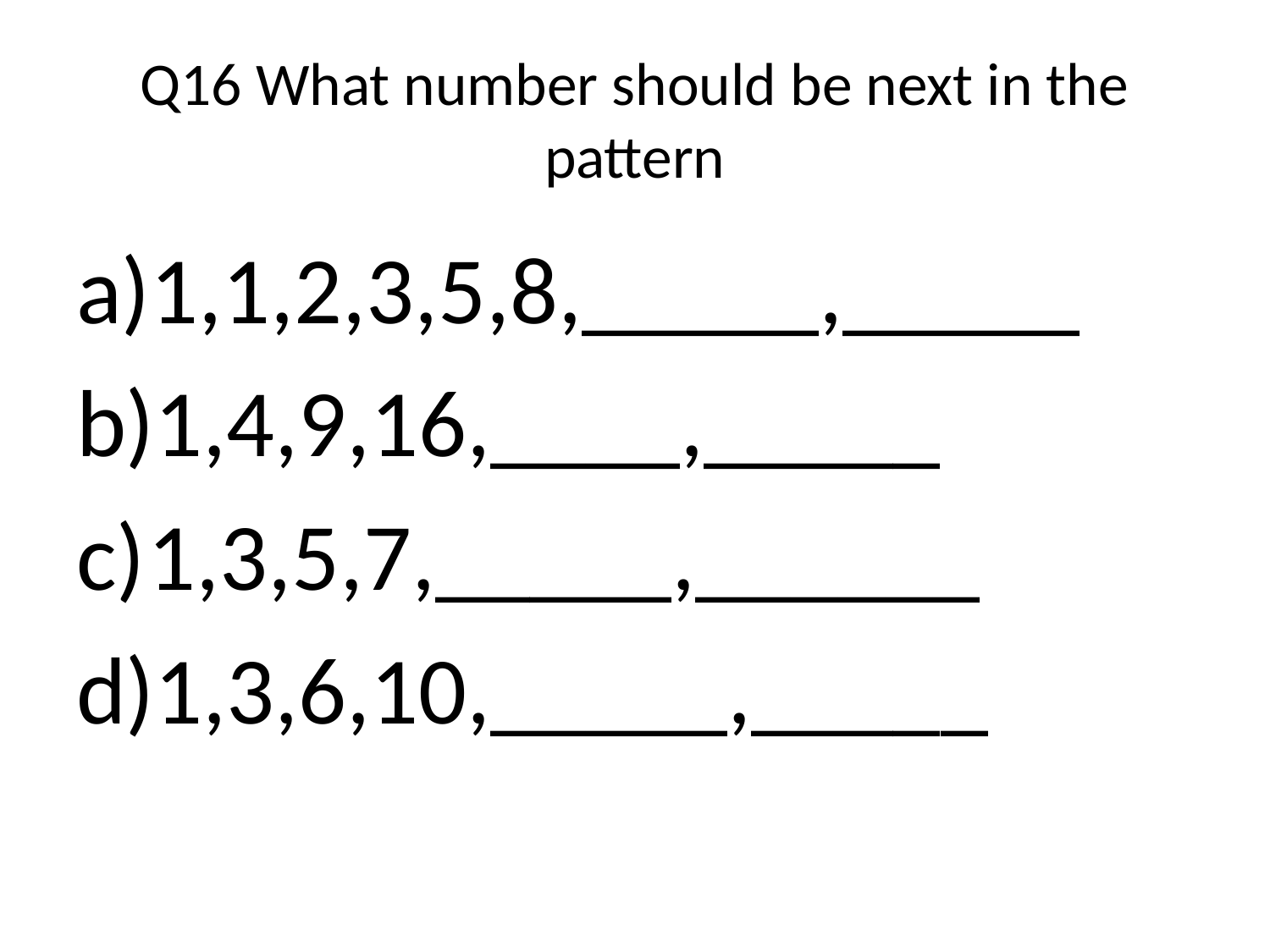

# Q16 What number should be next in the pattern
1,1,2,3,5,8,_____,_____
1,4,9,16,____,_____
1,3,5,7,_____,______
1,3,6,10,_____,_____